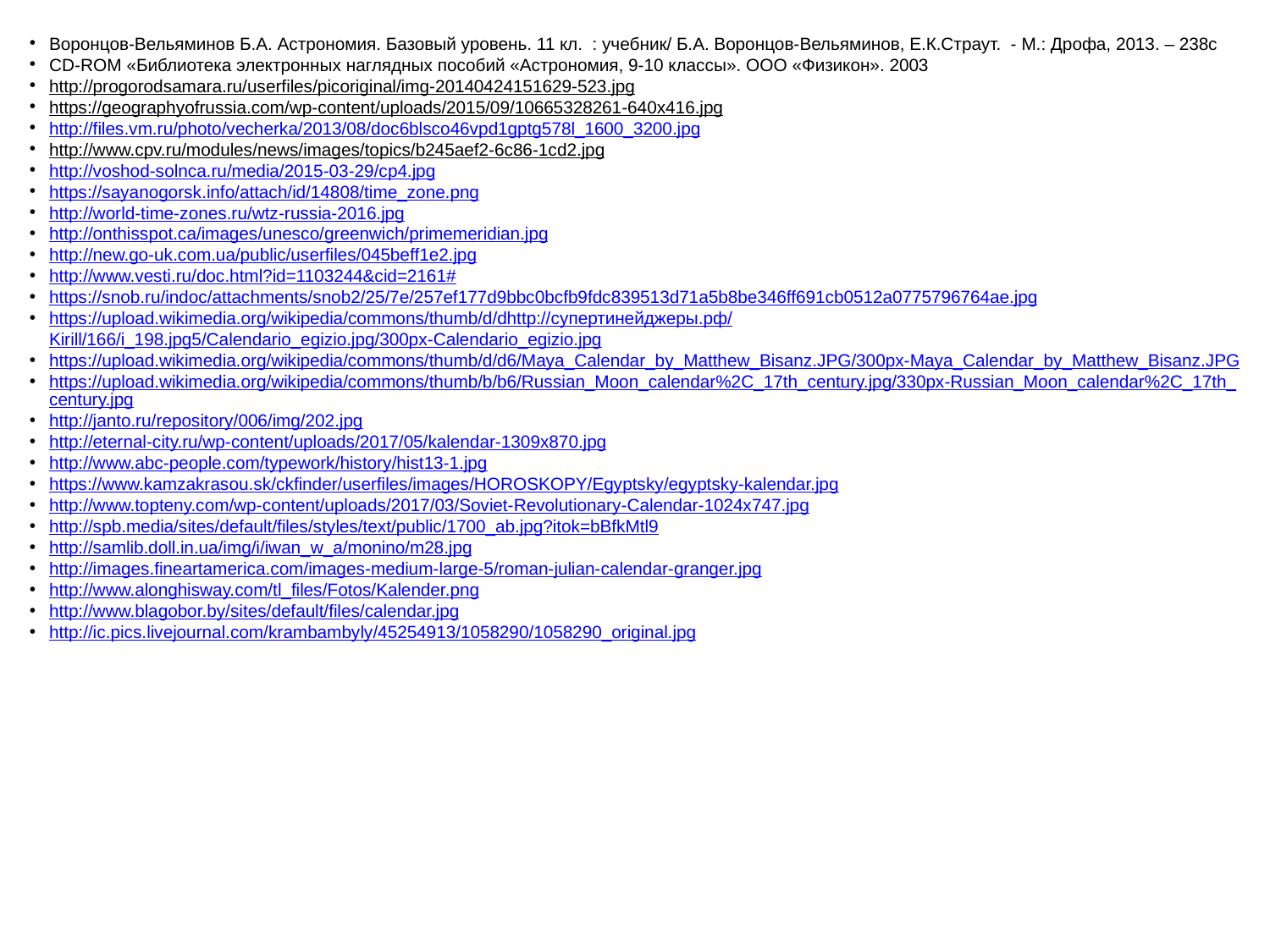

Воронцов-Вельяминов Б.А. Астрономия. Базовый уровень. 11 кл.  : учебник/ Б.А. Воронцов-Вельяминов, Е.К.Страут.  - М.: Дрофа, 2013. – 238с
CD-ROM «Библиотека электронных наглядных пособий «Астрономия, 9-10 классы». ООО «Физикон». 2003
http://progorodsamara.ru/userfiles/picoriginal/img-20140424151629-523.jpg
https://geographyofrussia.com/wp-content/uploads/2015/09/10665328261-640x416.jpg
http://files.vm.ru/photo/vecherka/2013/08/doc6blsco46vpd1gptg578l_1600_3200.jpg
http://www.cpv.ru/modules/news/images/topics/b245aef2-6c86-1cd2.jpg
http://voshod-solnca.ru/media/2015-03-29/cp4.jpg
https://sayanogorsk.info/attach/id/14808/time_zone.png
http://world-time-zones.ru/wtz-russia-2016.jpg
http://onthisspot.ca/images/unesco/greenwich/primemeridian.jpg
http://new.go-uk.com.ua/public/userfiles/045beff1e2.jpg
http://www.vesti.ru/doc.html?id=1103244&cid=2161#
https://snob.ru/indoc/attachments/snob2/25/7e/257ef177d9bbc0bcfb9fdc839513d71a5b8be346ff691cb0512a0775796764ae.jpg
https://upload.wikimedia.org/wikipedia/commons/thumb/d/dhttp://супертинейджеры.рф/Kirill/166/i_198.jpg5/Calendario_egizio.jpg/300px-Calendario_egizio.jpg
https://upload.wikimedia.org/wikipedia/commons/thumb/d/d6/Maya_Calendar_by_Matthew_Bisanz.JPG/300px-Maya_Calendar_by_Matthew_Bisanz.JPG
https://upload.wikimedia.org/wikipedia/commons/thumb/b/b6/Russian_Moon_calendar%2C_17th_century.jpg/330px-Russian_Moon_calendar%2C_17th_century.jpg
http://janto.ru/repository/006/img/202.jpg
http://eternal-city.ru/wp-content/uploads/2017/05/kalendar-1309x870.jpg
http://www.abc-people.com/typework/history/hist13-1.jpg
https://www.kamzakrasou.sk/ckfinder/userfiles/images/HOROSKOPY/Egyptsky/egyptsky-kalendar.jpg
http://www.topteny.com/wp-content/uploads/2017/03/Soviet-Revolutionary-Calendar-1024x747.jpg
http://spb.media/sites/default/files/styles/text/public/1700_ab.jpg?itok=bBfkMtl9
http://samlib.doll.in.ua/img/i/iwan_w_a/monino/m28.jpg
http://images.fineartamerica.com/images-medium-large-5/roman-julian-calendar-granger.jpg
http://www.alonghisway.com/tl_files/Fotos/Kalender.png
http://www.blagobor.by/sites/default/files/calendar.jpg
http://ic.pics.livejournal.com/krambambyly/45254913/1058290/1058290_original.jpg